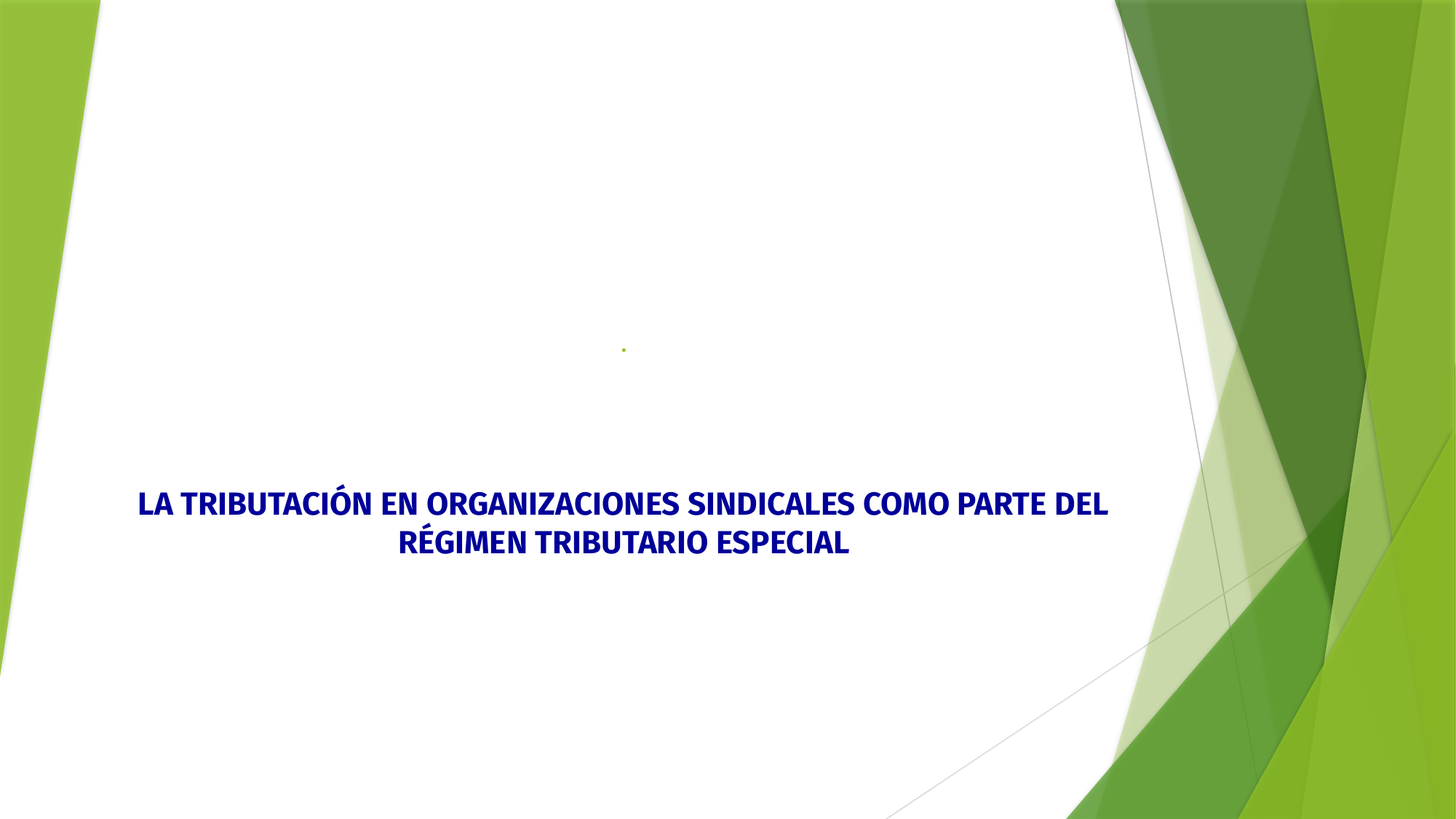

# . LA TRIBUTACIÓN EN ORGANIZACIONES SINDICALES COMO PARTE DEL RÉGIMEN TRIBUTARIO ESPECIAL